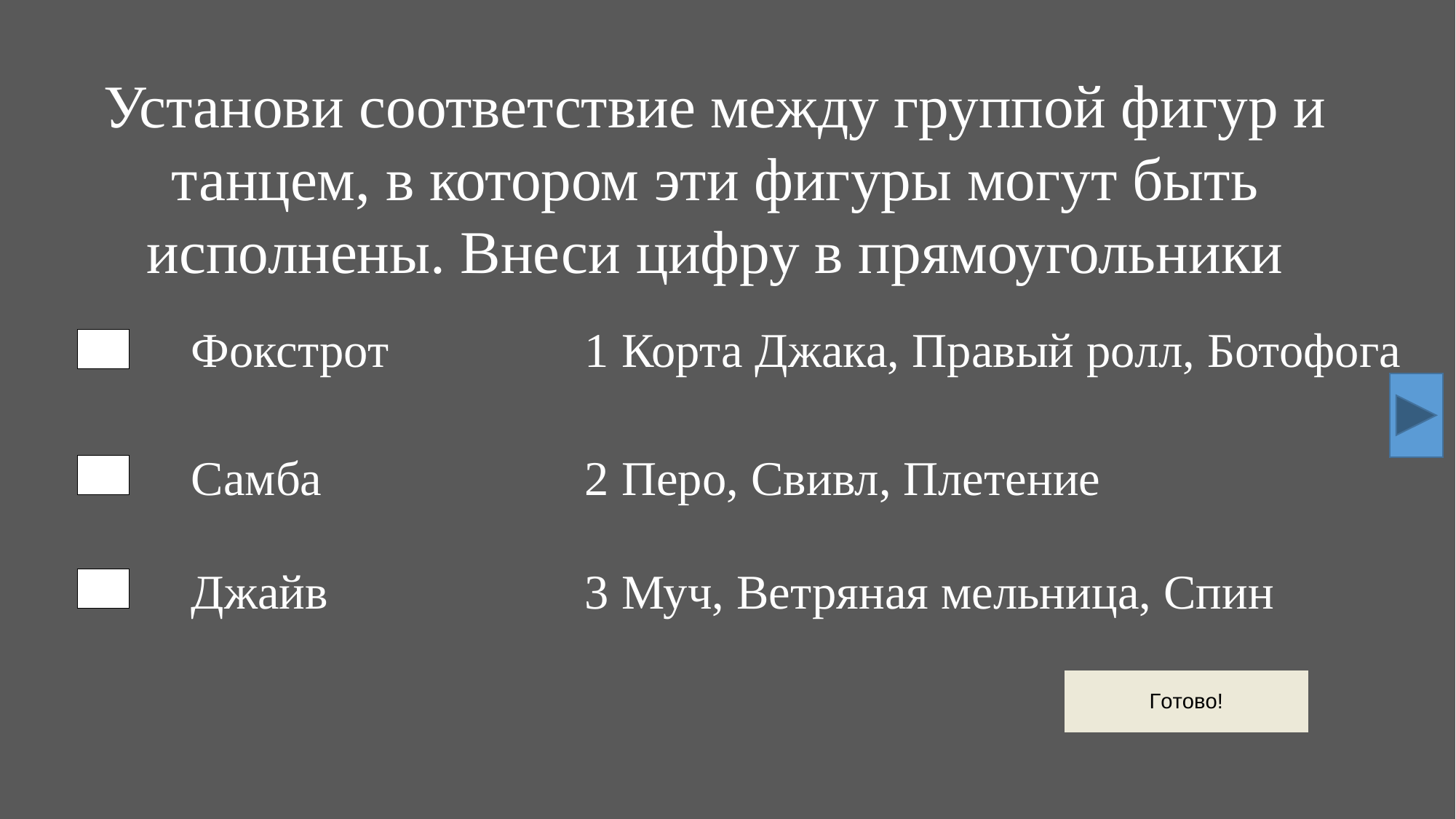

Установи соответствие между группой фигур и танцем, в котором эти фигуры могут быть исполнены. Внеси цифру в прямоугольники
1 Корта Джака, Правый ролл, Ботофога
Фокстрот

Самба
2 Перо, Свивл, Плетение
Джайв
3 Муч, Ветряная мельница, Спин